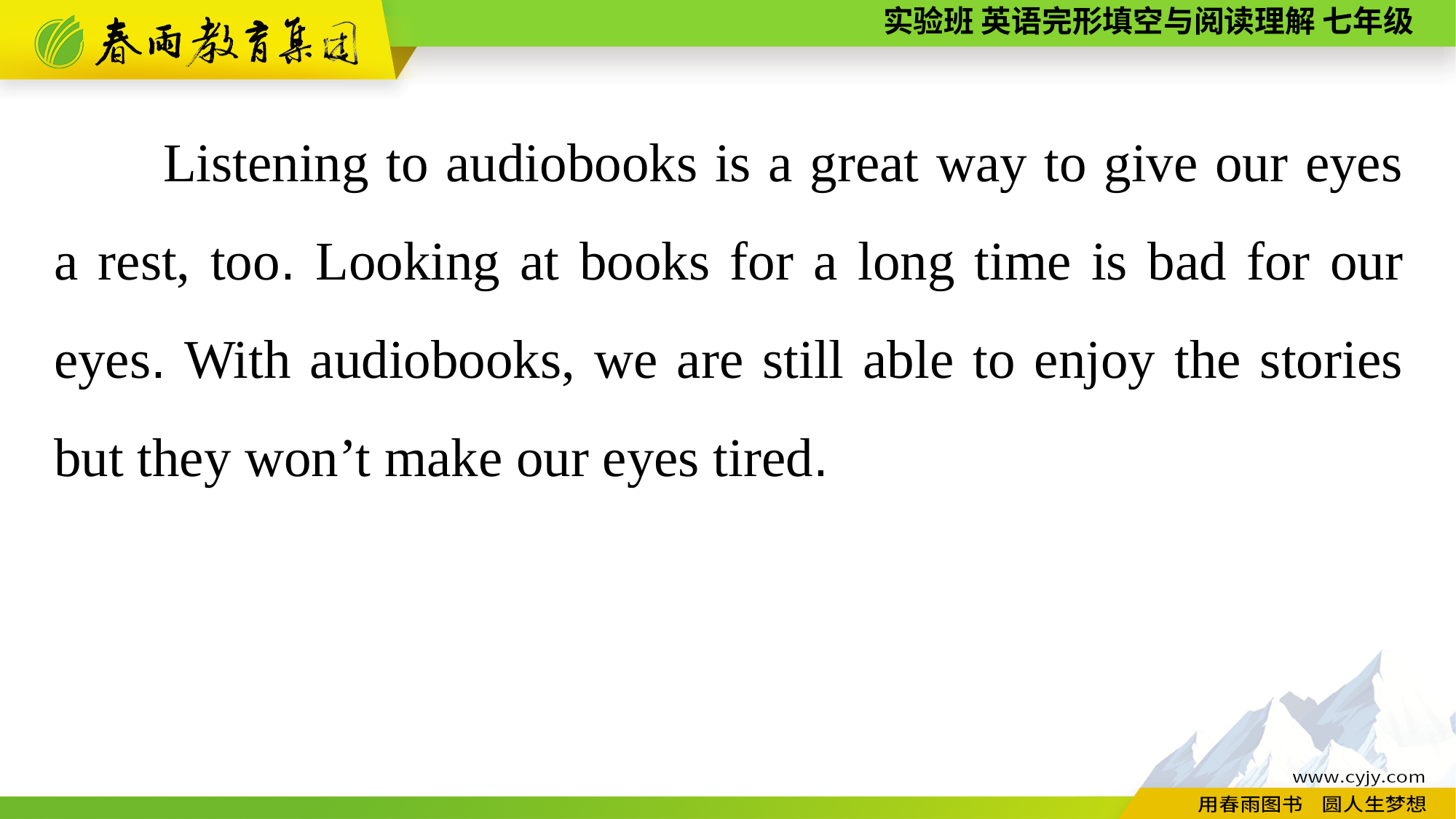

Listening to audiobooks is a great way to give our eyes a rest, too. Looking at books for a long time is bad for our eyes. With audiobooks, we are still able to enjoy the stories but they won’t make our eyes tired.